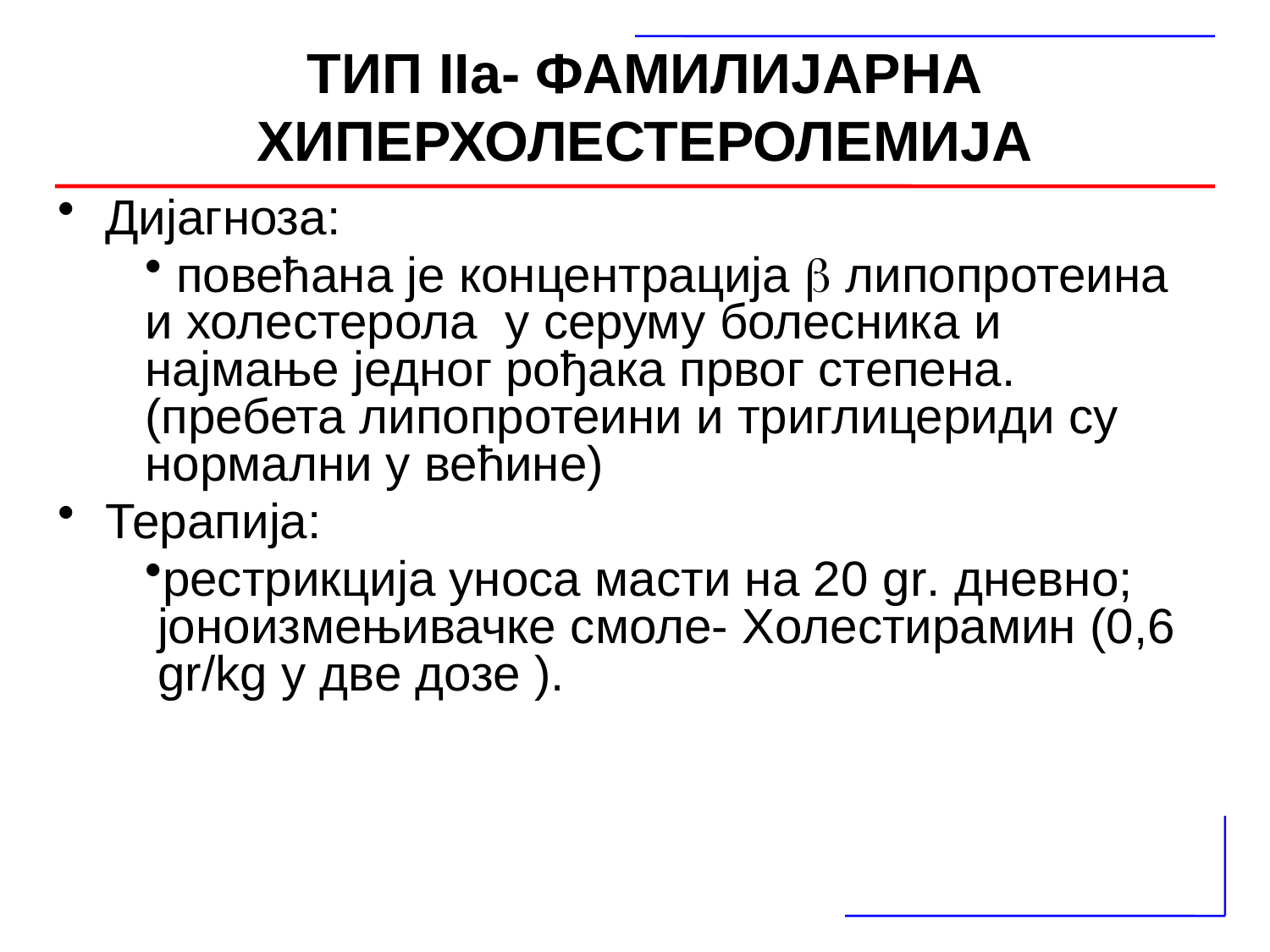

ТИП IIа- ФАМИЛИЈАРНА ХИПЕРХОЛЕСТЕРОЛЕМИЈА
Дијагноза:
 повећана је концентрација β липопротеина  и холестерола  у серуму болесника и најмање једног рођака првог степена.  (пребета липопротеини и триглицериди су нормални у већине)
Терапија:
рестрикција уноса масти на 20 gr. дневно; јоноизмењивачке смоле- Холестирамин (0,6 gr/kg у две дозе ).